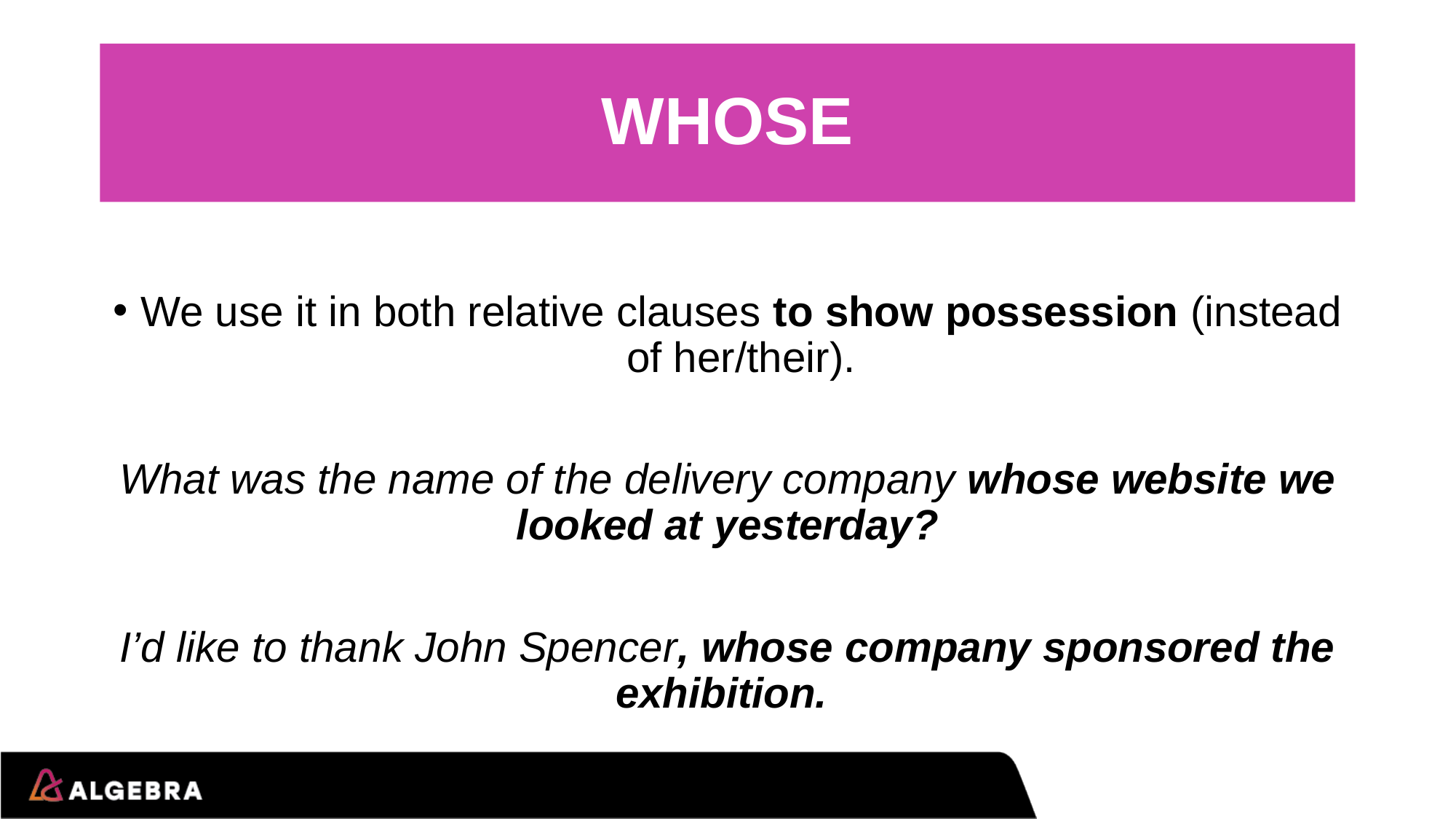

# WHOSE

We use it in both relative clauses to show possession (instead of her/their).

What was the name of the delivery company whose website we looked at yesterday?

I’d like to thank John Spencer, whose company sponsored the exhibition.